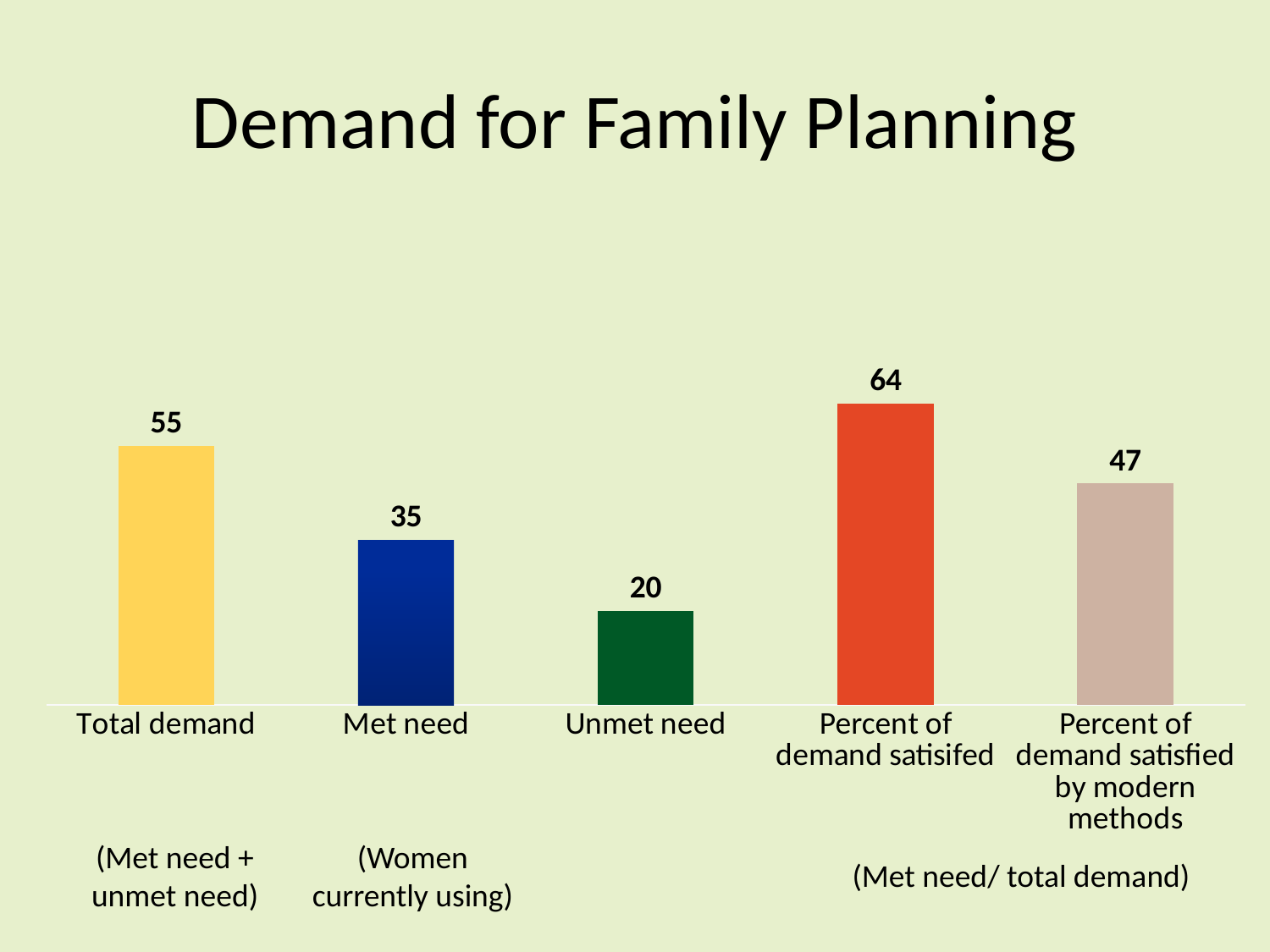

# Demand for Family Planning

### Chart

| Category | Series 1 |
|---|---|
| Total demand | 55.0 |
| Met need | 35.0 |
| Unmet need | 20.0 |
| Percent of demand satisifed | 64.0 |
| Percent of demand satisfied by modern methods | 47.0 |
(Met need + unmet need)
(Women currently using)
(Met need/ total demand)